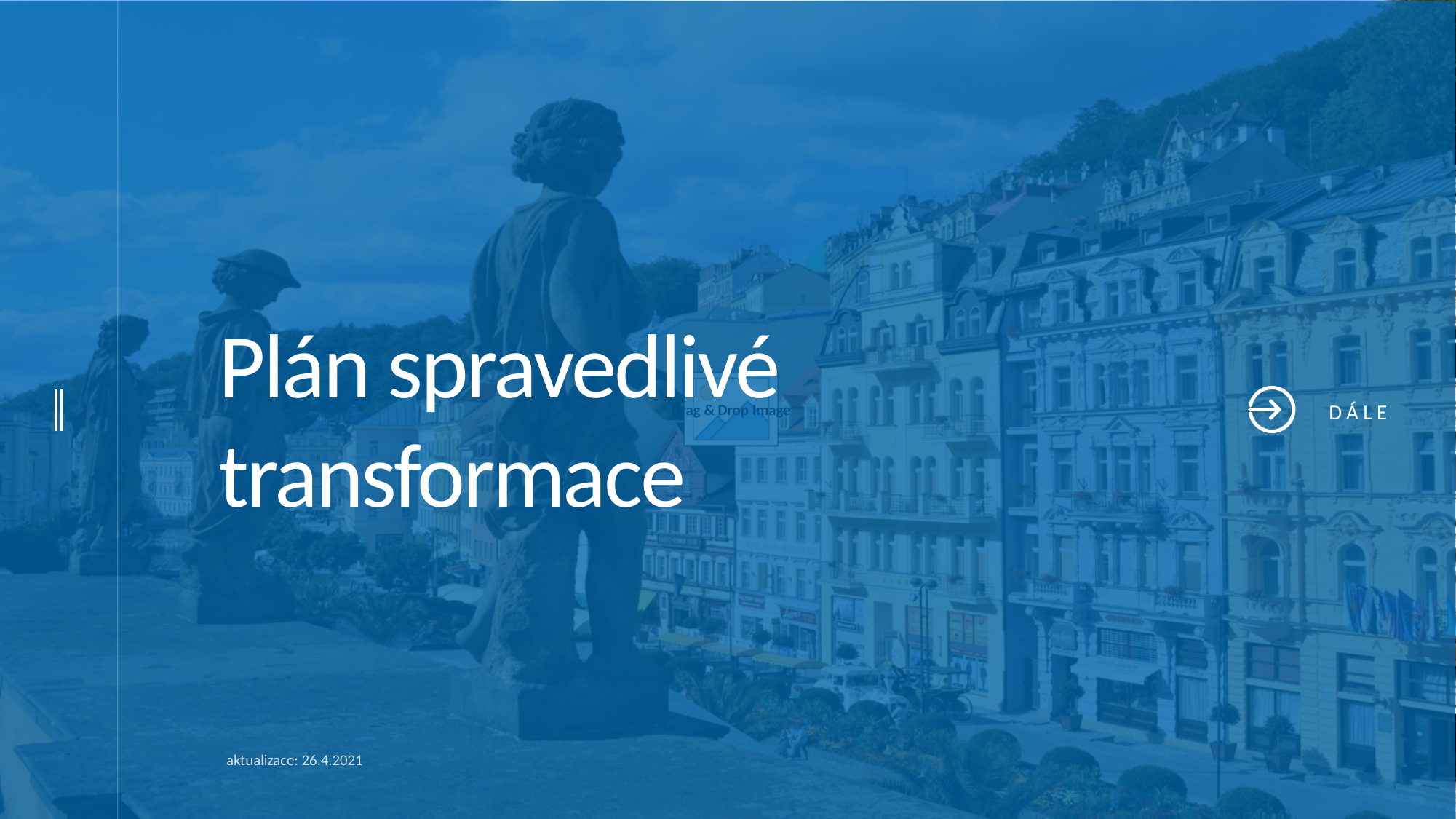

Plán spravedlivé transformace
DÁLE

aktualizace: 26.4.2021
1